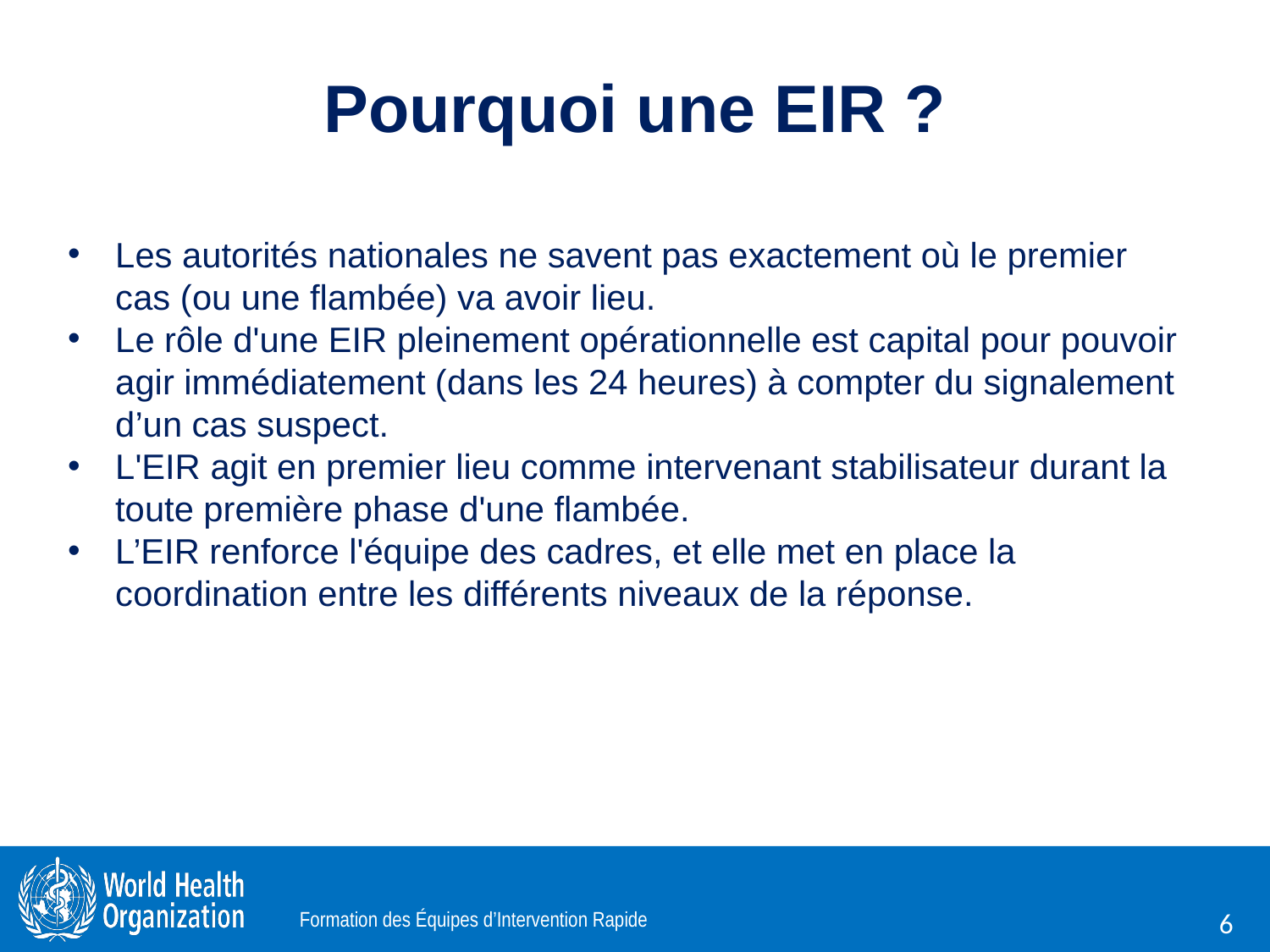

# Pourquoi une EIR ?
Les autorités nationales ne savent pas exactement où le premier cas (ou une flambée) va avoir lieu.
Le rôle d'une EIR pleinement opérationnelle est capital pour pouvoir agir immédiatement (dans les 24 heures) à compter du signalement d’un cas suspect.
L'EIR agit en premier lieu comme intervenant stabilisateur durant la toute première phase d'une flambée.
L’EIR renforce l'équipe des cadres, et elle met en place la coordination entre les différents niveaux de la réponse.